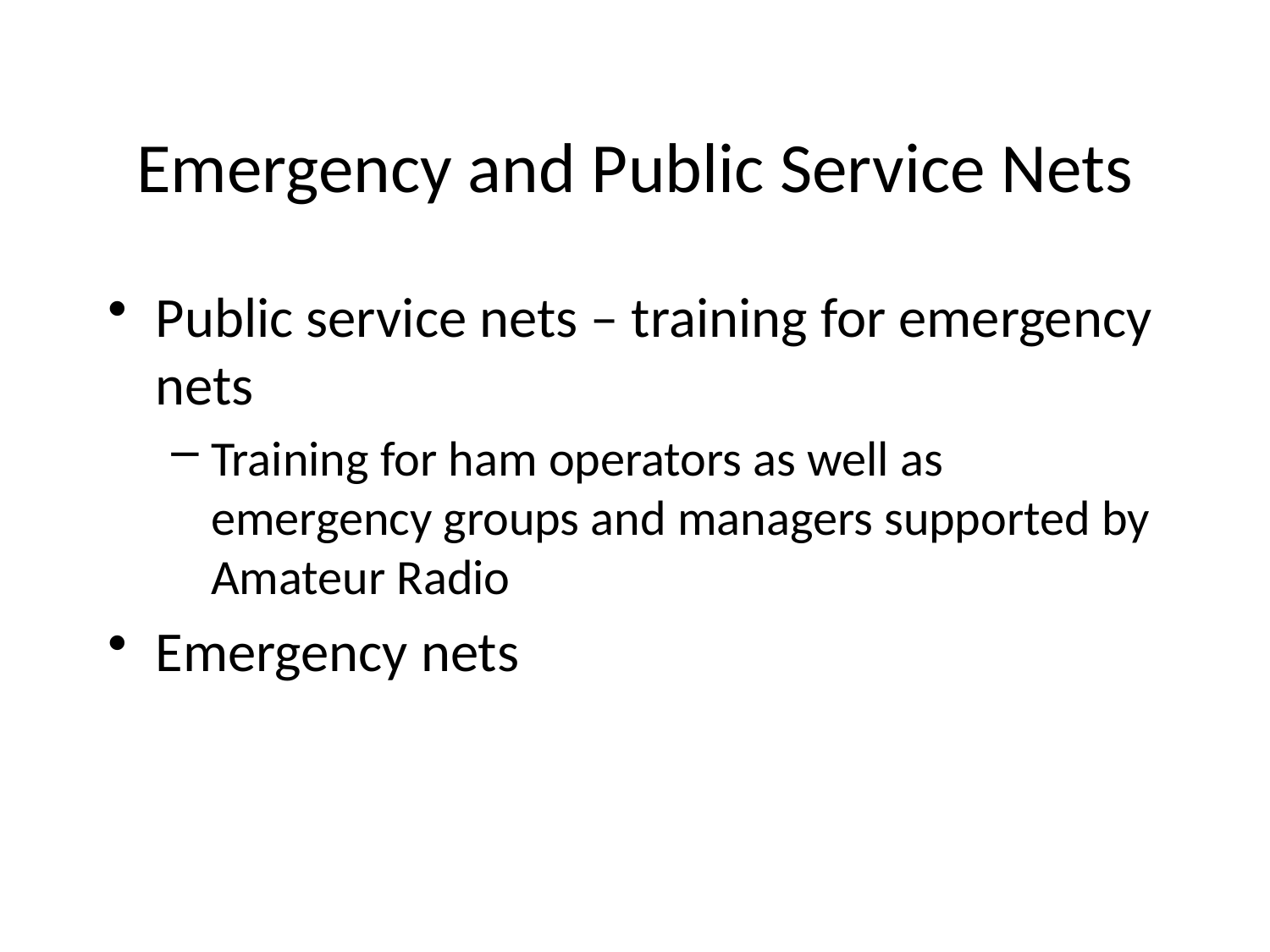

Emergency and Public Service Nets
Public service nets – training for emergency nets
Training for ham operators as well as emergency groups and managers supported by Amateur Radio
Emergency nets